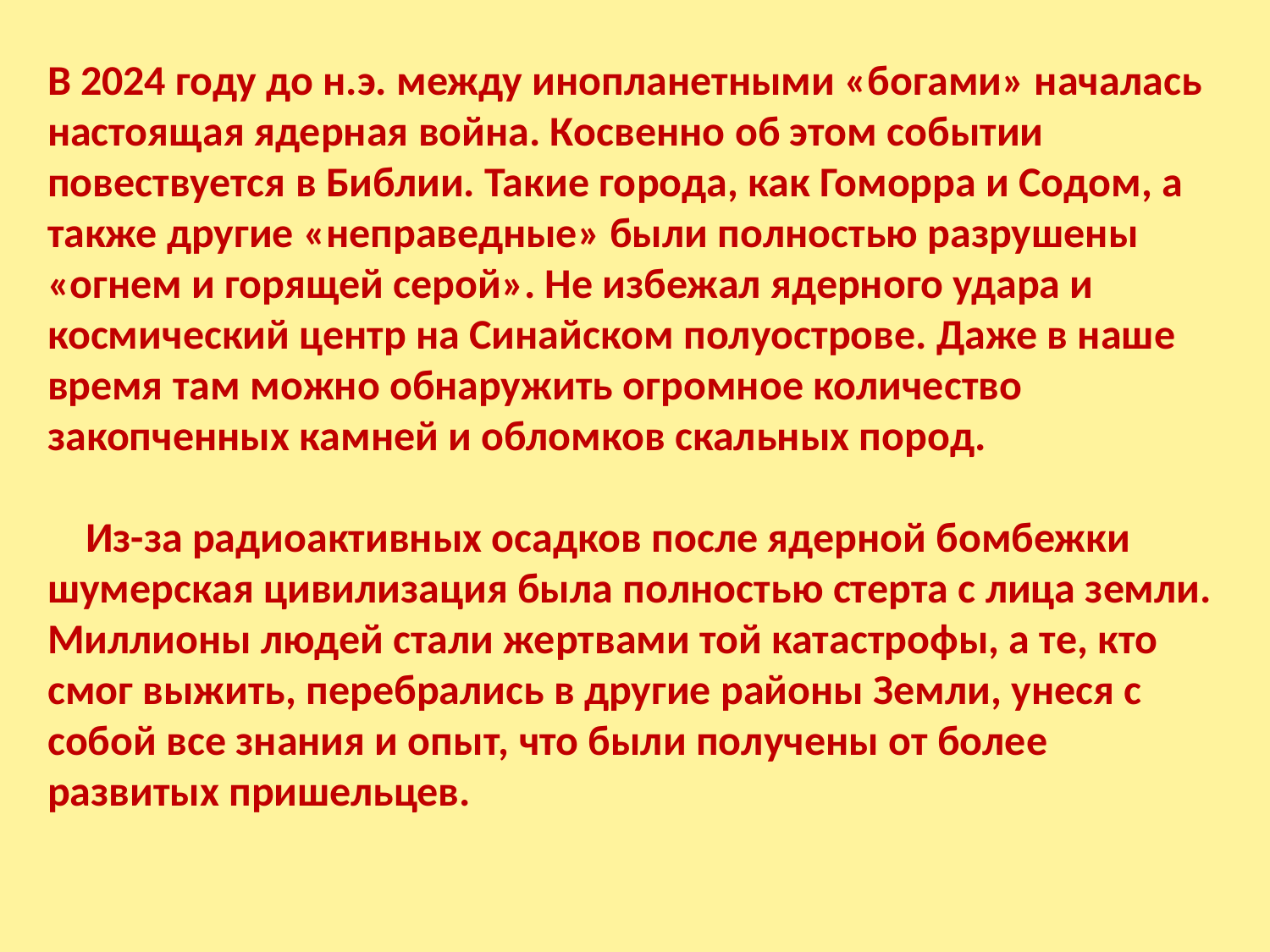

В 2024 году до н.э. между инопланетными «богами» началась настоящая ядерная война. Косвенно об этом событии повествуется в Библии. Такие города, как Гоморра и Содом, а также другие «неправедные» были полностью разрушены «огнем и горящей серой». Не избежал ядерного удара и космический центр на Синайском полуострове. Даже в наше время там можно обнаружить огромное количество закопченных камней и обломков скальных пород.
    Из-за радиоактивных осадков после ядерной бомбежки шумерская цивилизация была полностью стерта с лица земли. Миллионы людей стали жертвами той катастрофы, а те, кто смог выжить, перебрались в другие районы Земли, унеся с собой все знания и опыт, что были получены от более развитых пришельцев.